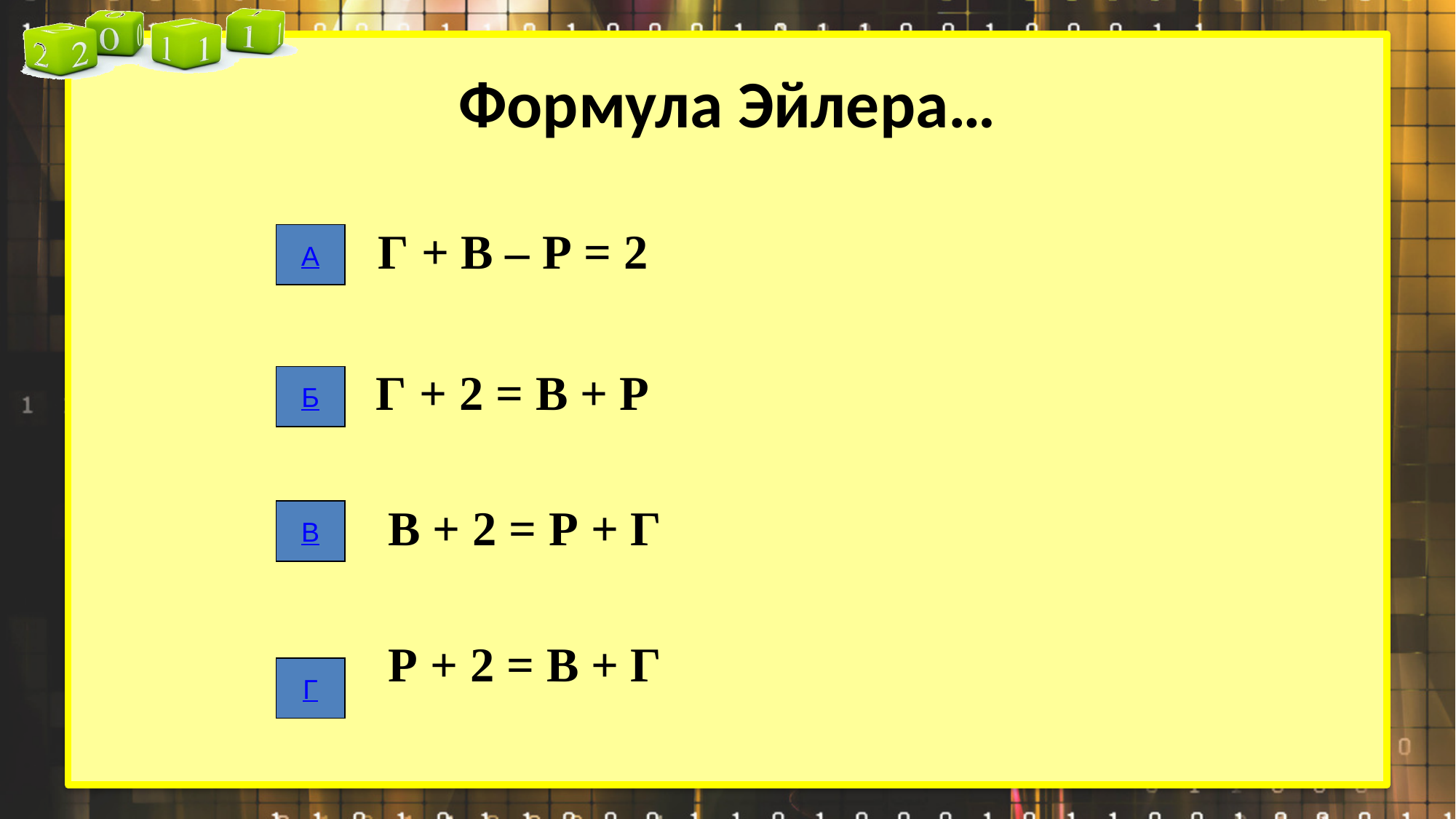

# Формула Эйлера…
                       Г + В – Р = 2

                        Г + 2 = B + Р

                         В + 2 = Р + Г

                         P + 2 = B + Г
А
Б
В
Г